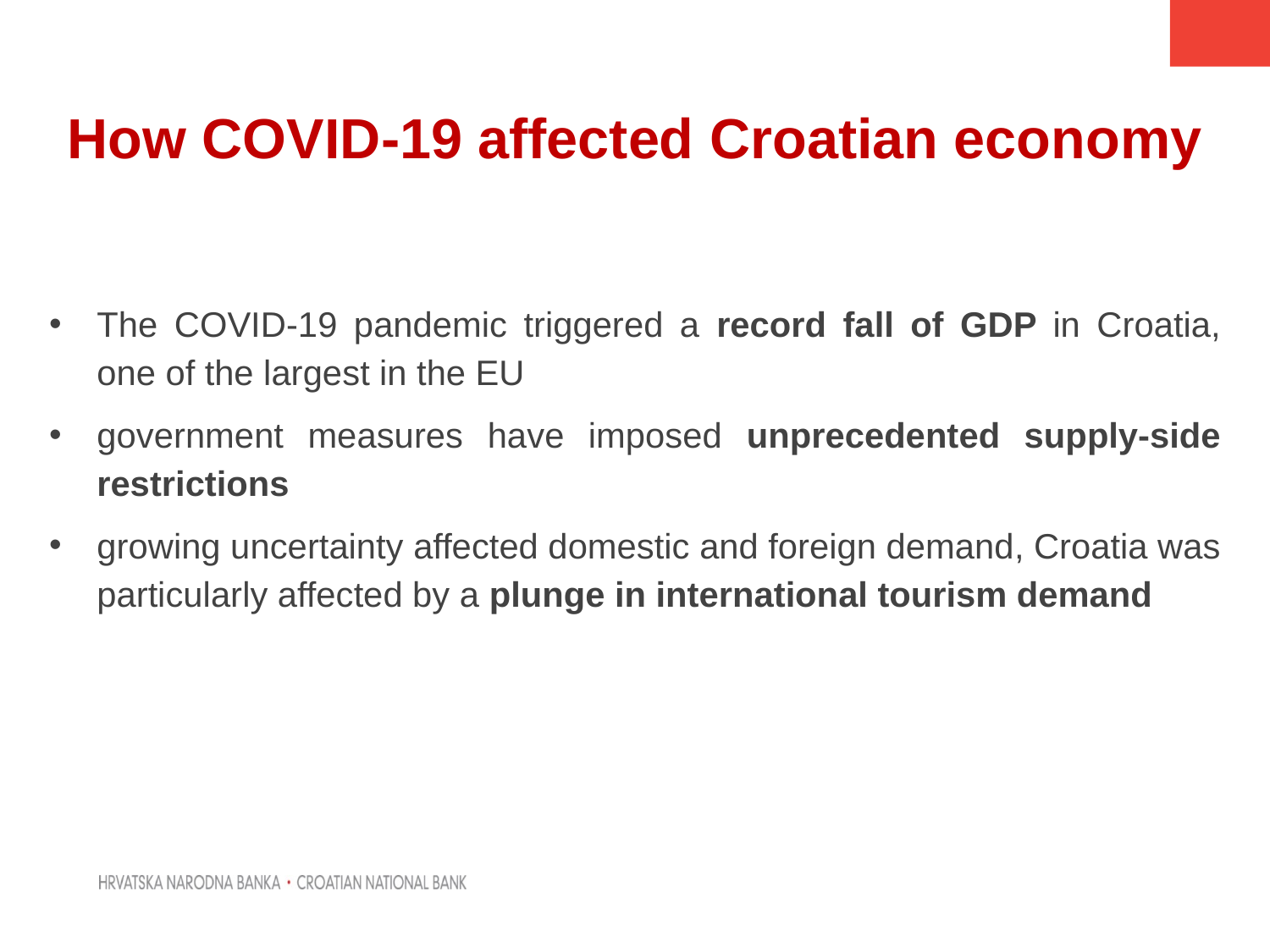

How COVID-19 affected Croatian economy
The COVID-19 pandemic triggered a record fall of GDP in Croatia, one of the largest in the EU
government measures have imposed unprecedented supply-side restrictions
growing uncertainty affected domestic and foreign demand, Croatia was particularly affected by a plunge in international tourism demand

3